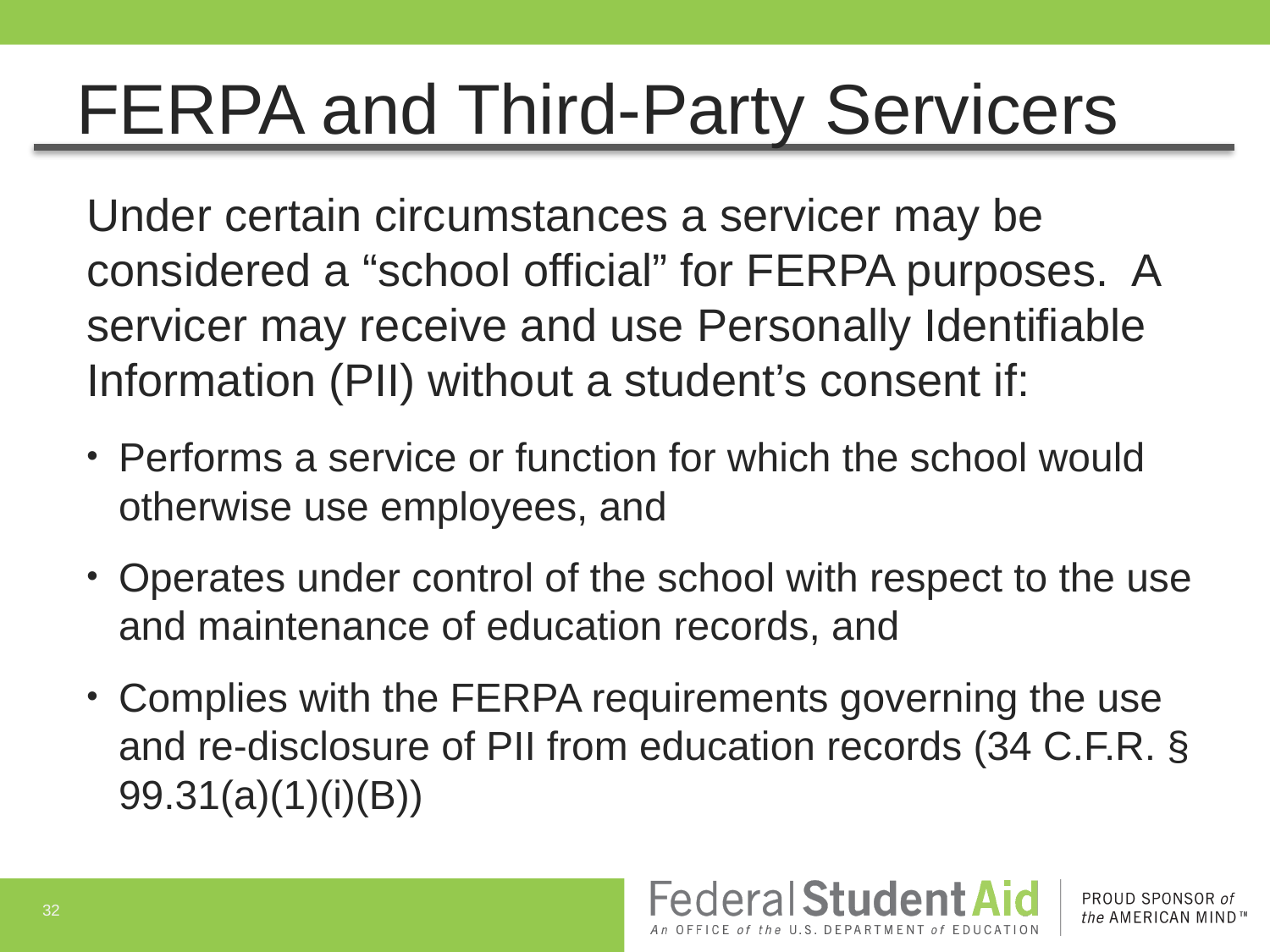

# FERPA and Third-Party Servicers
Under certain circumstances a servicer may be considered a “school official” for FERPA purposes.  A servicer may receive and use Personally Identifiable Information (PII) without a student’s consent if:

Performs a service or function for which the school would otherwise use employees, and

Operates under control of the school with respect to the use and maintenance of education records, and

Complies with the FERPA requirements governing the use and re-disclosure of PII from education records (34 C.F.R. § 99.31(a)(1)(i)(B))
32